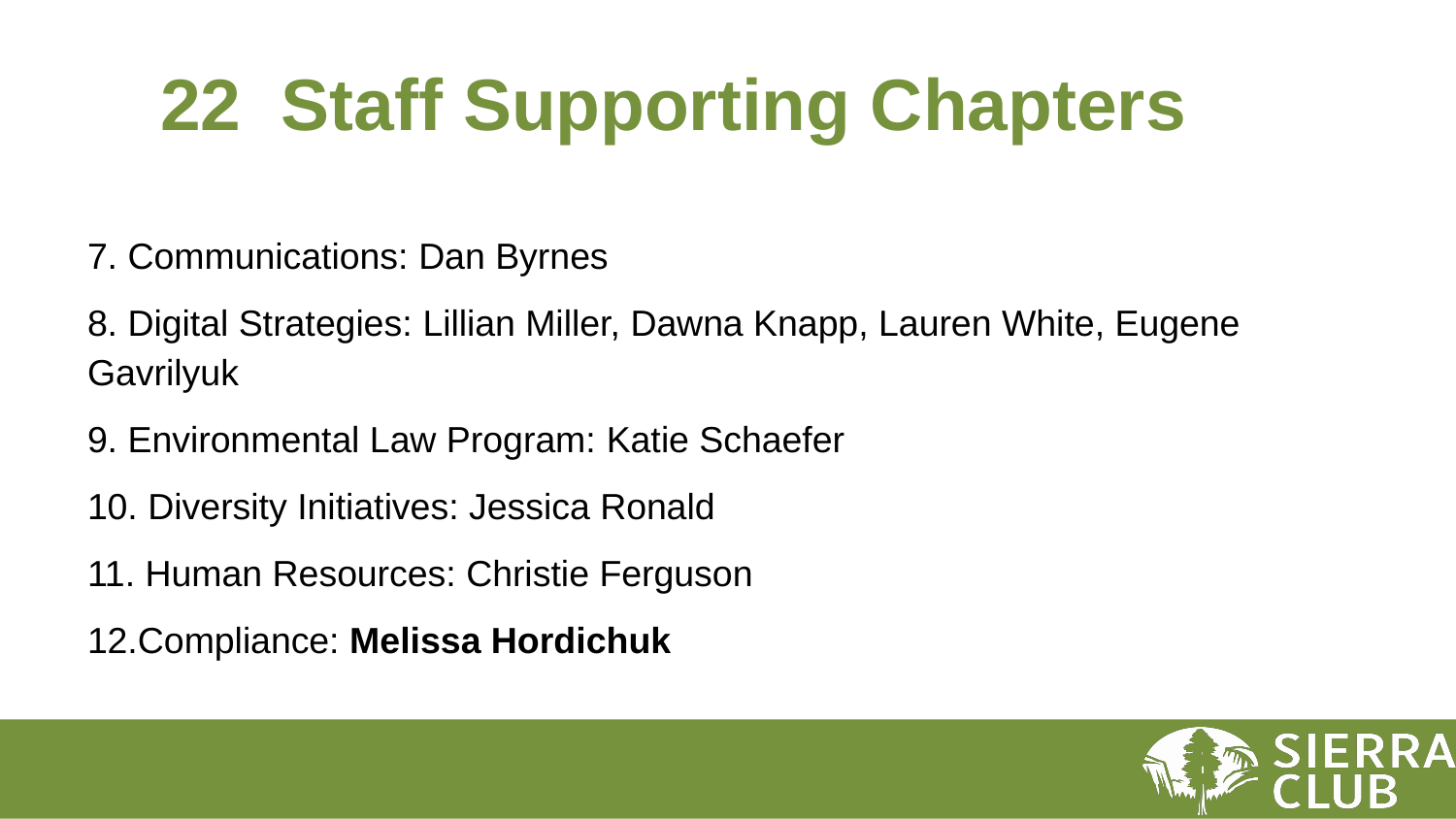

# 22  Staff Supporting Chapters
7. Communications: Dan Byrnes

8. Digital Strategies: Lillian Miller, Dawna Knapp, Lauren White, Eugene Gavrilyuk

9. Environmental Law Program: Katie Schaefer

10. Diversity Initiatives: Jessica Ronald

11. Human Resources: Christie Ferguson

12.Compliance: Melissa Hordichuk